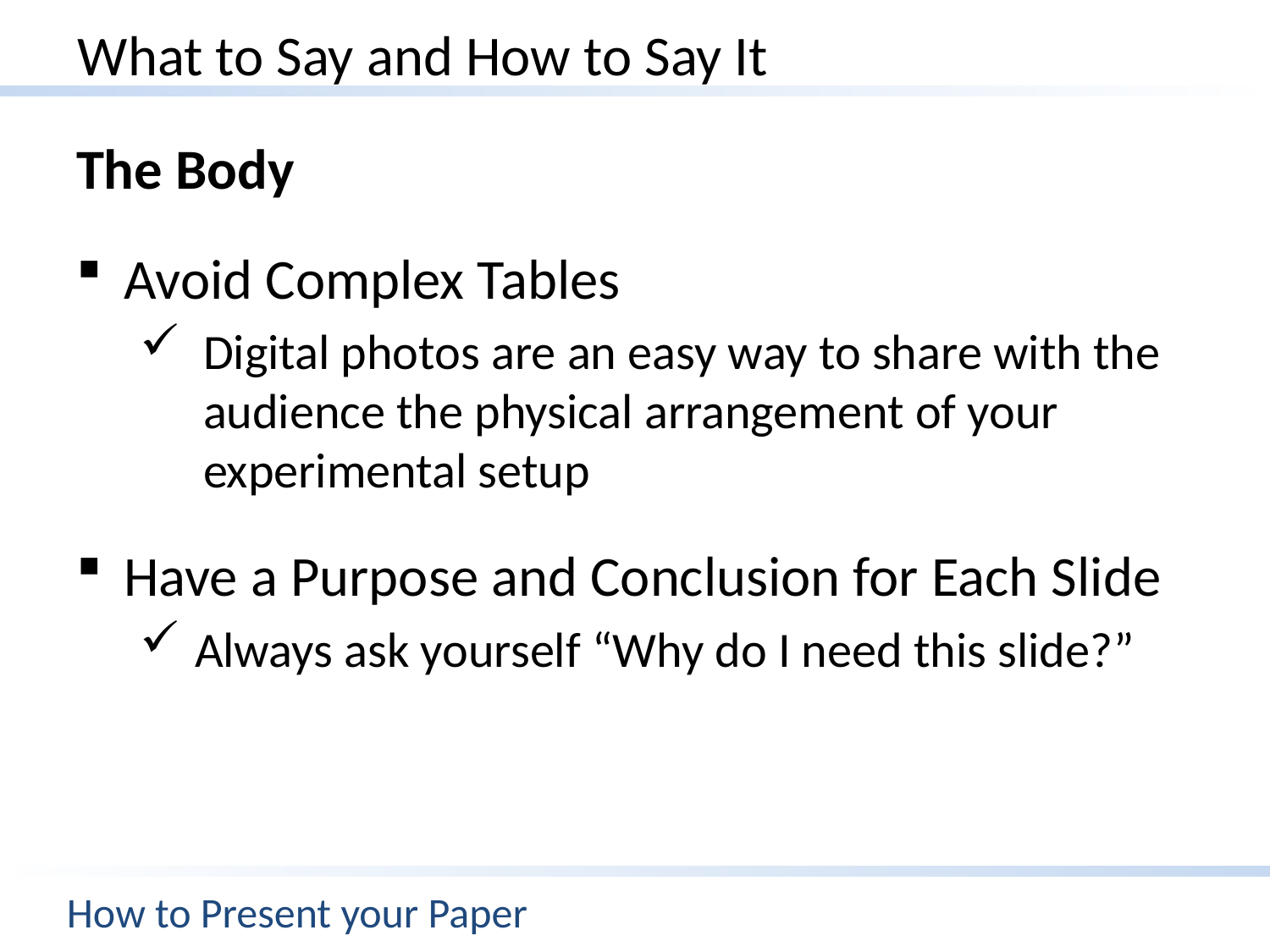

# What to Say and How to Say It

The Body
Avoid Complex Tables
Digital photos are an easy way to share with the audience the physical arrangement of your experimental setup
Have a Purpose and Conclusion for Each Slide
Always ask yourself “Why do I need this slide?”
How to Present your Paper